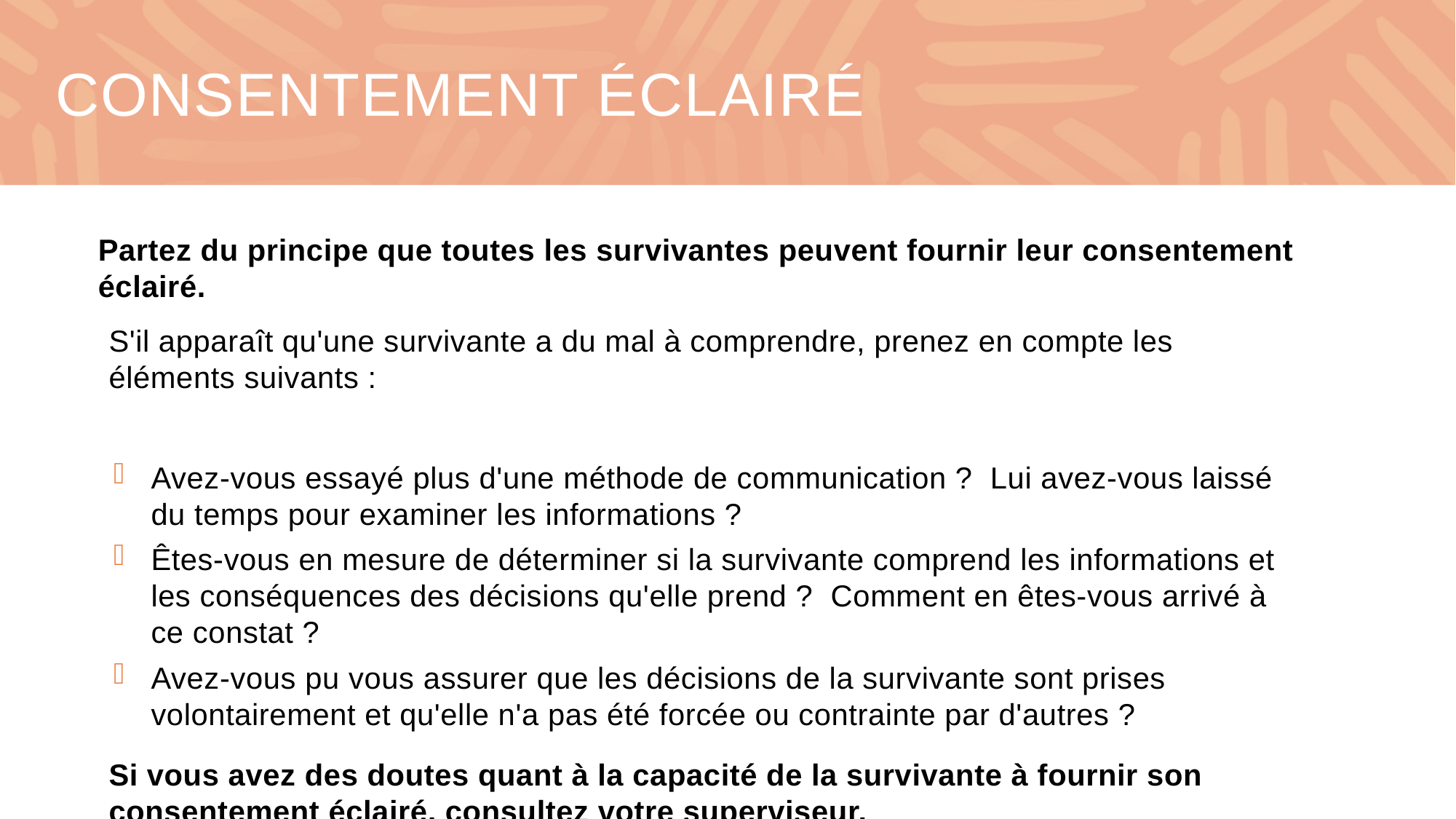

Consentement éclairé
Partez du principe que toutes les survivantes peuvent fournir leur consentement éclairé.
S'il apparaît qu'une survivante a du mal à comprendre, prenez en compte les éléments suivants :

Avez-vous essayé plus d'une méthode de communication ?  Lui avez-vous laissé du temps pour examiner les informations ?
Êtes-vous en mesure de déterminer si la survivante comprend les informations et les conséquences des décisions qu'elle prend ?  Comment en êtes-vous arrivé à ce constat ?
Avez-vous pu vous assurer que les décisions de la survivante sont prises volontairement et qu'elle n'a pas été forcée ou contrainte par d'autres ?
Si vous avez des doutes quant à la capacité de la survivante à fournir son consentement éclairé, consultez votre superviseur.